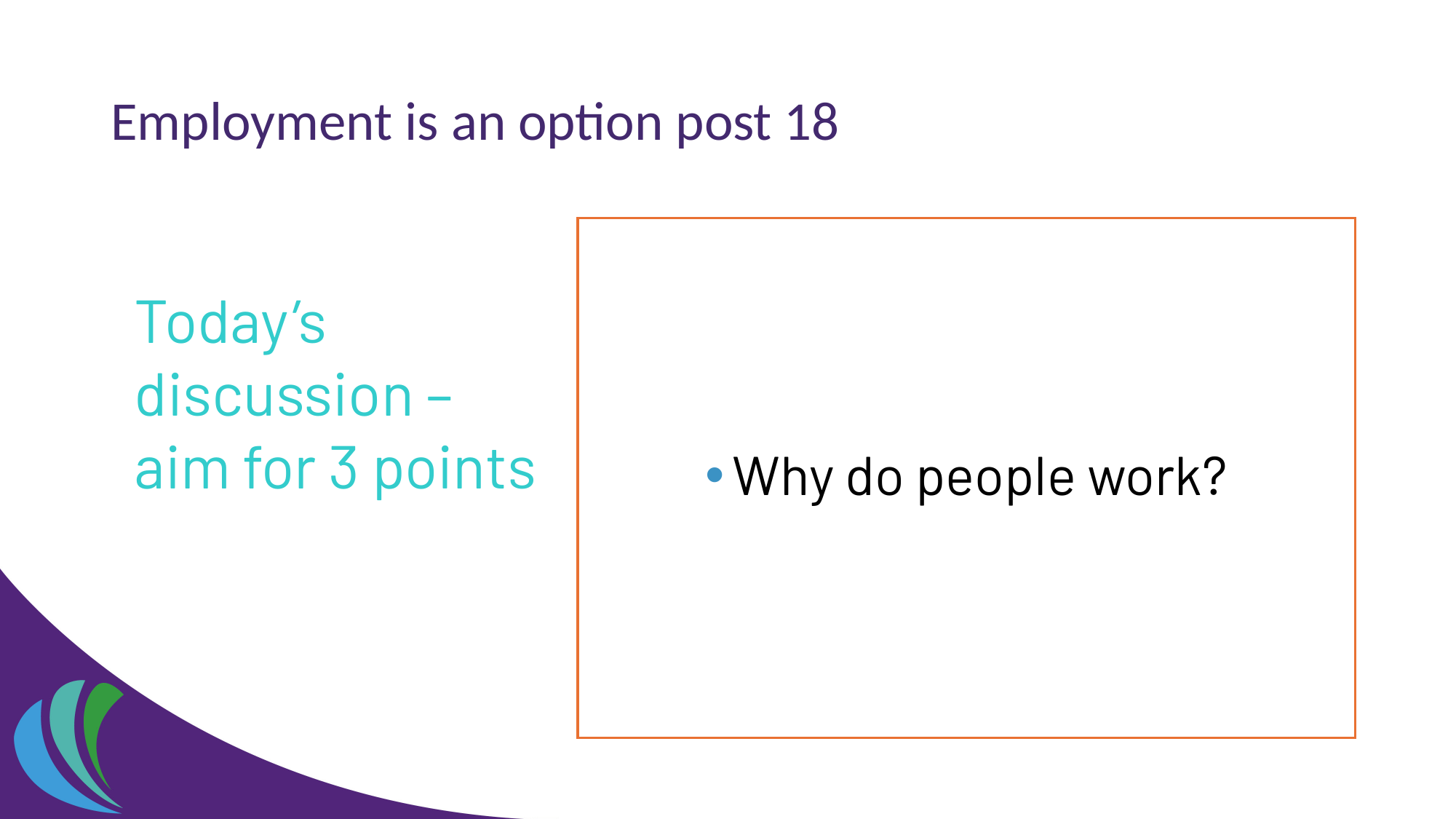

# Employment is an option post 18
Why do people work?
Today’s discussion – aim for 3 points